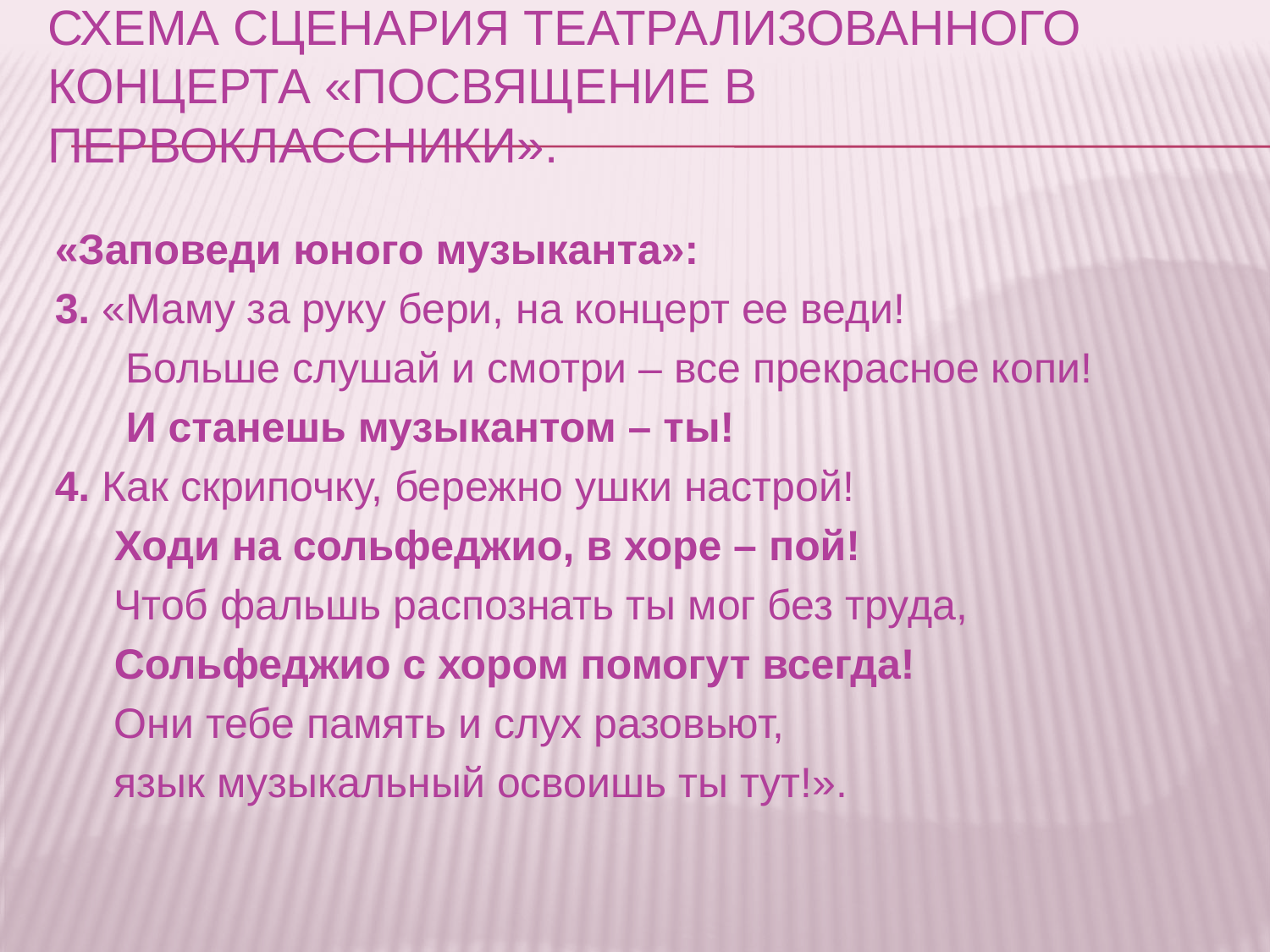

# Схема сценария Театрализованного концерта «Посвящение в первоклассники».
«Заповеди юного музыканта»:
3. «Маму за руку бери, на концерт ее веди!
      Больше слушай и смотри – все прекрасное копи!
      И станешь музыкантом – ты!
4. Как скрипочку, бережно ушки настрой!
     Ходи на сольфеджио, в хоре – пой!
     Чтоб фальшь распознать ты мог без труда,
     Сольфеджио с хором помогут всегда!
     Они тебе память и слух разовьют,
     язык музыкальный освоишь ты тут!».